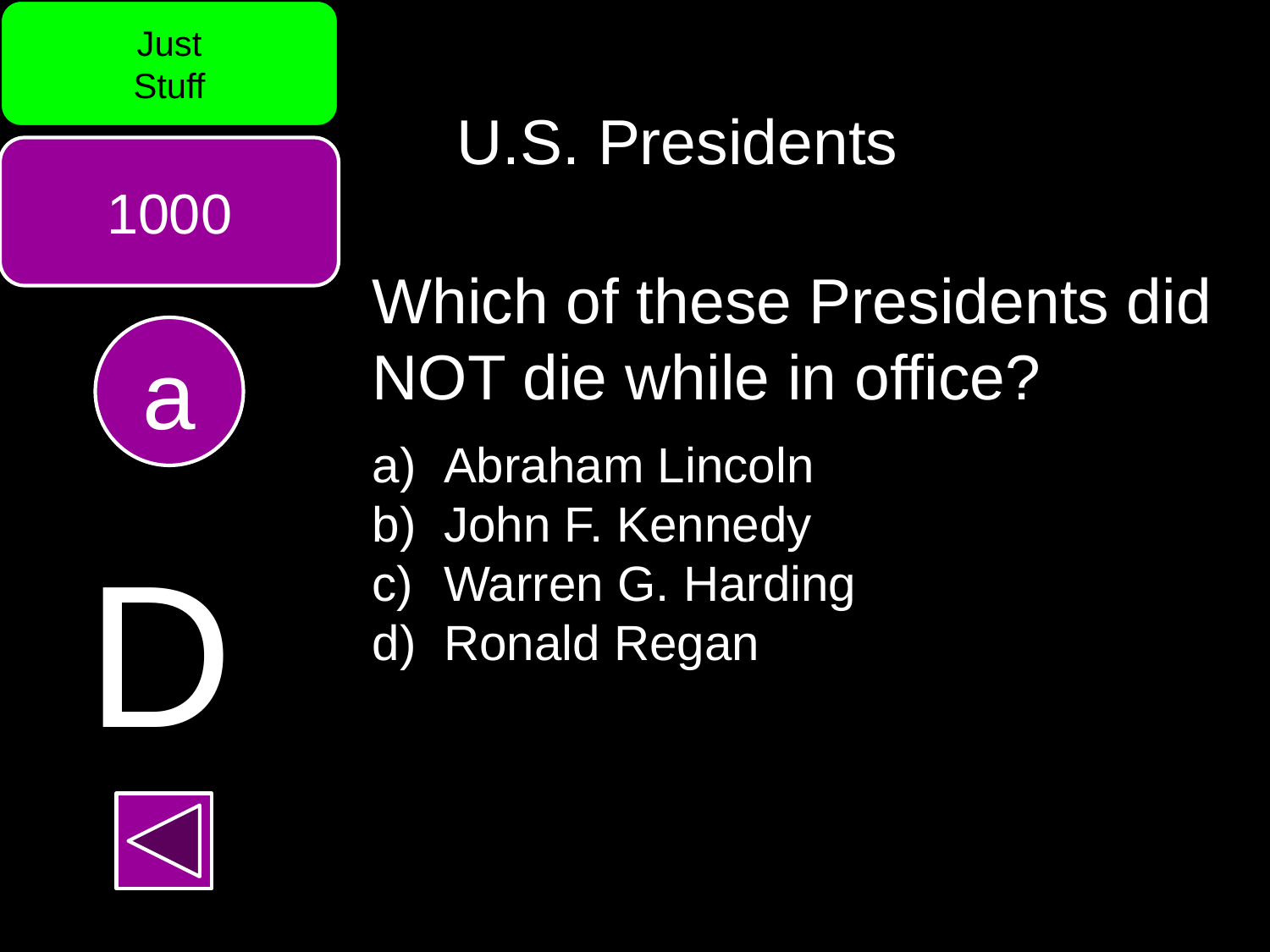

Just
Stuff
U.S. Presidents
1000
Which of these Presidents did NOT die while in office?

Abraham Lincoln
John F. Kennedy
Warren G. Harding
Ronald Regan
a
D